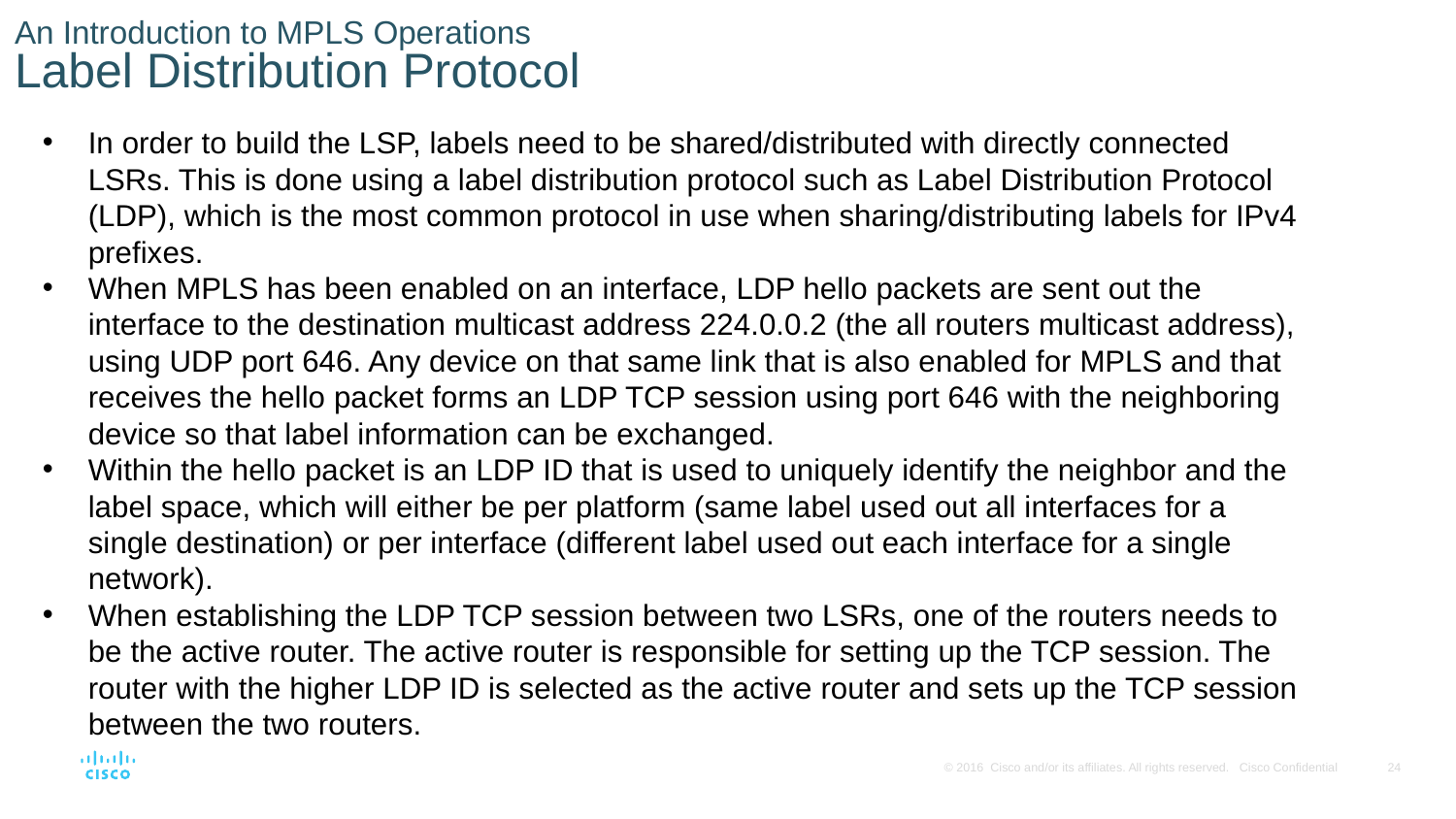

# An Introduction to MPLS Operations Label Distribution Protocol
In order to build the LSP, labels need to be shared/distributed with directly connected LSRs. This is done using a label distribution protocol such as Label Distribution Protocol (LDP), which is the most common protocol in use when sharing/distributing labels for IPv4 prefixes.
When MPLS has been enabled on an interface, LDP hello packets are sent out the interface to the destination multicast address 224.0.0.2 (the all routers multicast address), using UDP port 646. Any device on that same link that is also enabled for MPLS and that receives the hello packet forms an LDP TCP session using port 646 with the neighboring device so that label information can be exchanged.
Within the hello packet is an LDP ID that is used to uniquely identify the neighbor and the label space, which will either be per platform (same label used out all interfaces for a single destination) or per interface (different label used out each interface for a single network).
When establishing the LDP TCP session between two LSRs, one of the routers needs to be the active router. The active router is responsible for setting up the TCP session. The router with the higher LDP ID is selected as the active router and sets up the TCP session between the two routers.